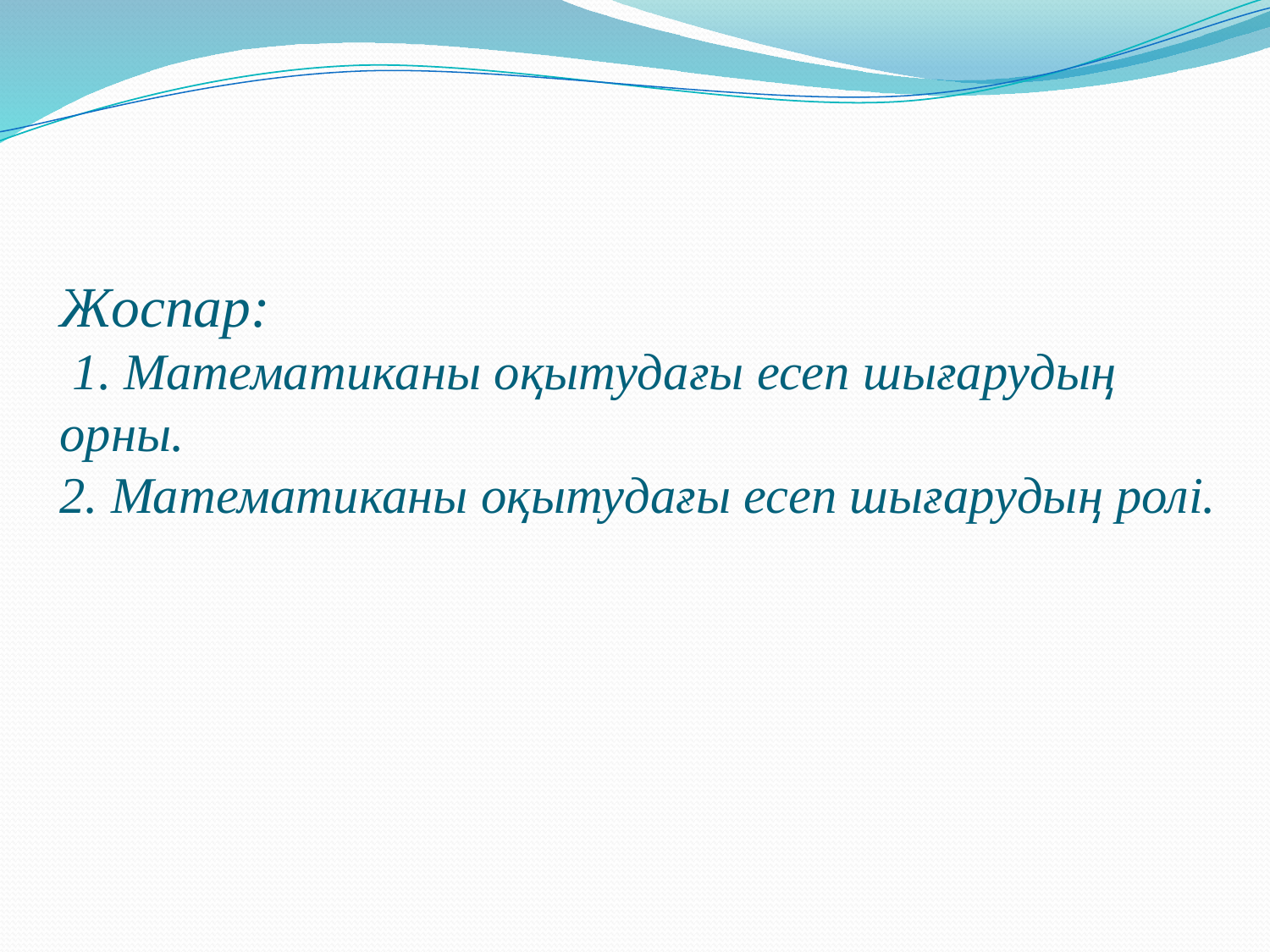

# Жоспар: 1. Математиканы оқытудағы есеп шығарудың орны. 2. Математиканы оқытудағы есеп шығарудың ролі.